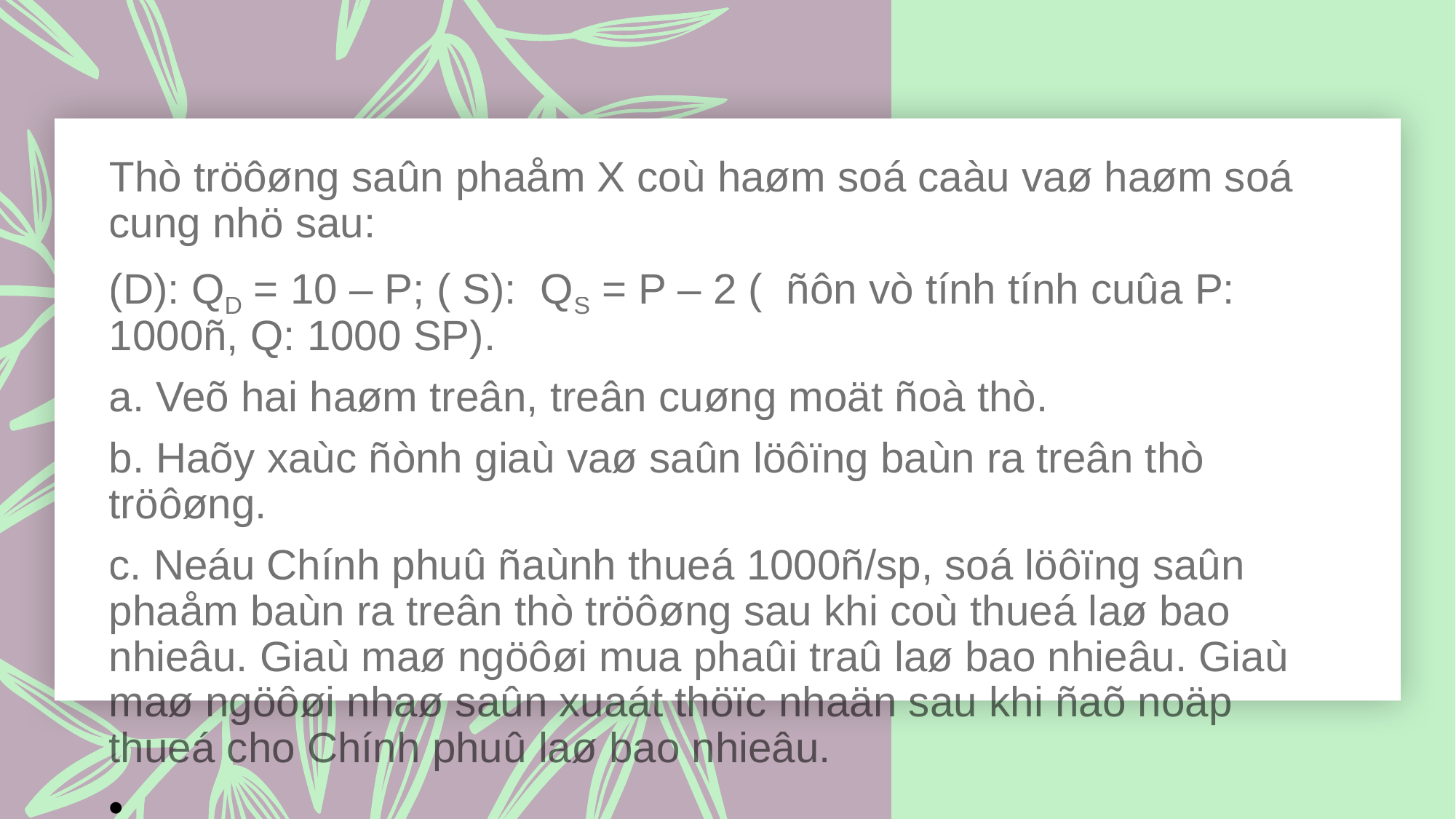

Thò tröôøng saûn phaåm X coù haøm soá caàu vaø haøm soá cung nhö sau:
(D): QD = 10 – P; ( S):  QS = P – 2 (  ñôn vò tính tính cuûa P: 1000ñ, Q: 1000 SP).
a. Veõ hai haøm treân, treân cuøng moät ñoà thò.
b. Haõy xaùc ñònh giaù vaø saûn löôïng baùn ra treân thò tröôøng.
c. Neáu Chính phuû ñaùnh thueá 1000ñ/sp, soá löôïng saûn phaåm baùn ra treân thò tröôøng sau khi coù thueá laø bao nhieâu. Giaù maø ngöôøi mua phaûi traû laø bao nhieâu. Giaù maø ngöôøi nhaø saûn xuaát thöïc nhaän sau khi ñaõ noäp thueá cho Chính phuû laø bao nhieâu.